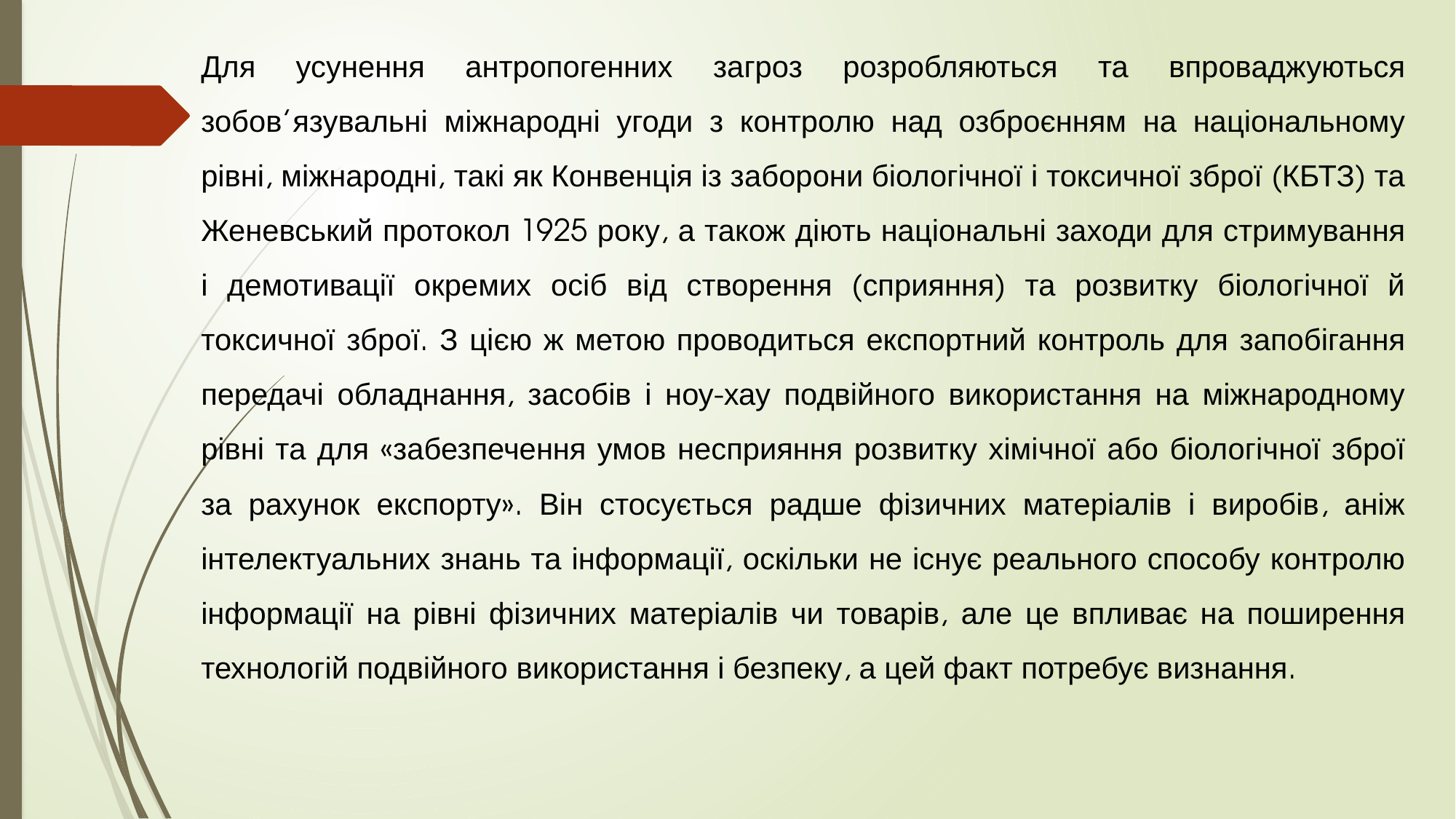

Для усунення антропогенних загроз розробляються та впроваджуються зобов’язувальні міжнародні угоди з контролю над озброєнням на національному рівні, міжнародні, такі як Конвенція із заборони біологічної і токсичної зброї (КБТЗ) та Женевський протокол 1925 року, а також діють національні заходи для стримування і демотивації окремих осіб від створення (сприяння) та розвитку біологічної й токсичної зброї. З цією ж метою проводиться експортний контроль для запобігання передачі обладнання, засобів і ноу-хау подвійного використання на міжнародному рівні та для «забезпечення умов несприяння розвитку хімічної або біологічної зброї за рахунок експорту». Він стосується радше фізичних матеріалів і виробів, аніж інтелектуальних знань та інформації, оскільки не існує реального способу контролю інформації на рівні фізичних матеріалів чи товарів, але це впливає на поширення технологій подвійного використання і безпеку, а цей факт потребує визнання.